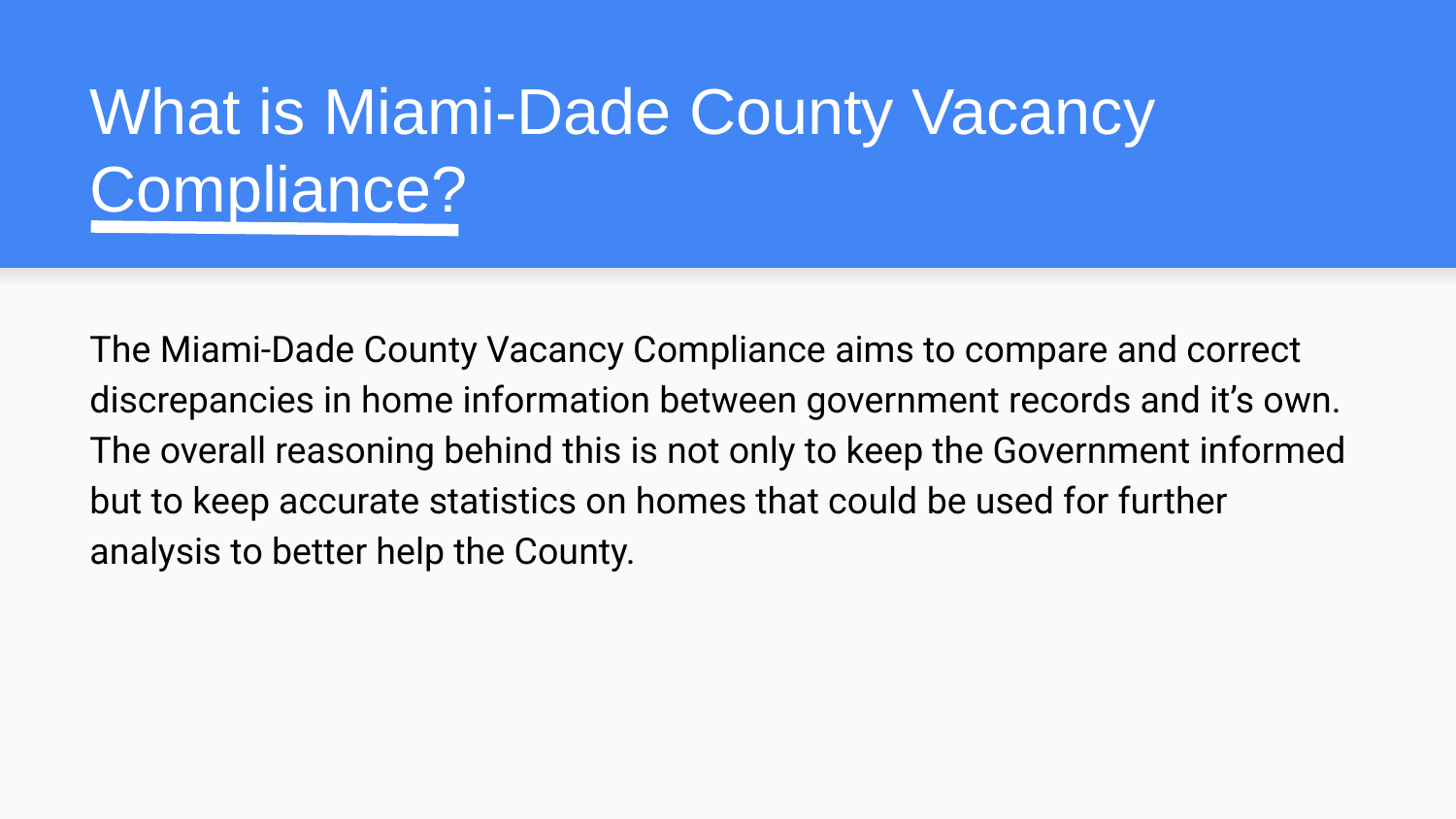

# What is Miami-Dade County Vacancy Compliance?
The Miami-Dade County Vacancy Compliance aims to compare and correct discrepancies in home information between government records and it’s own. The overall reasoning behind this is not only to keep the Government informed but to keep accurate statistics on homes that could be used for further analysis to better help the County.